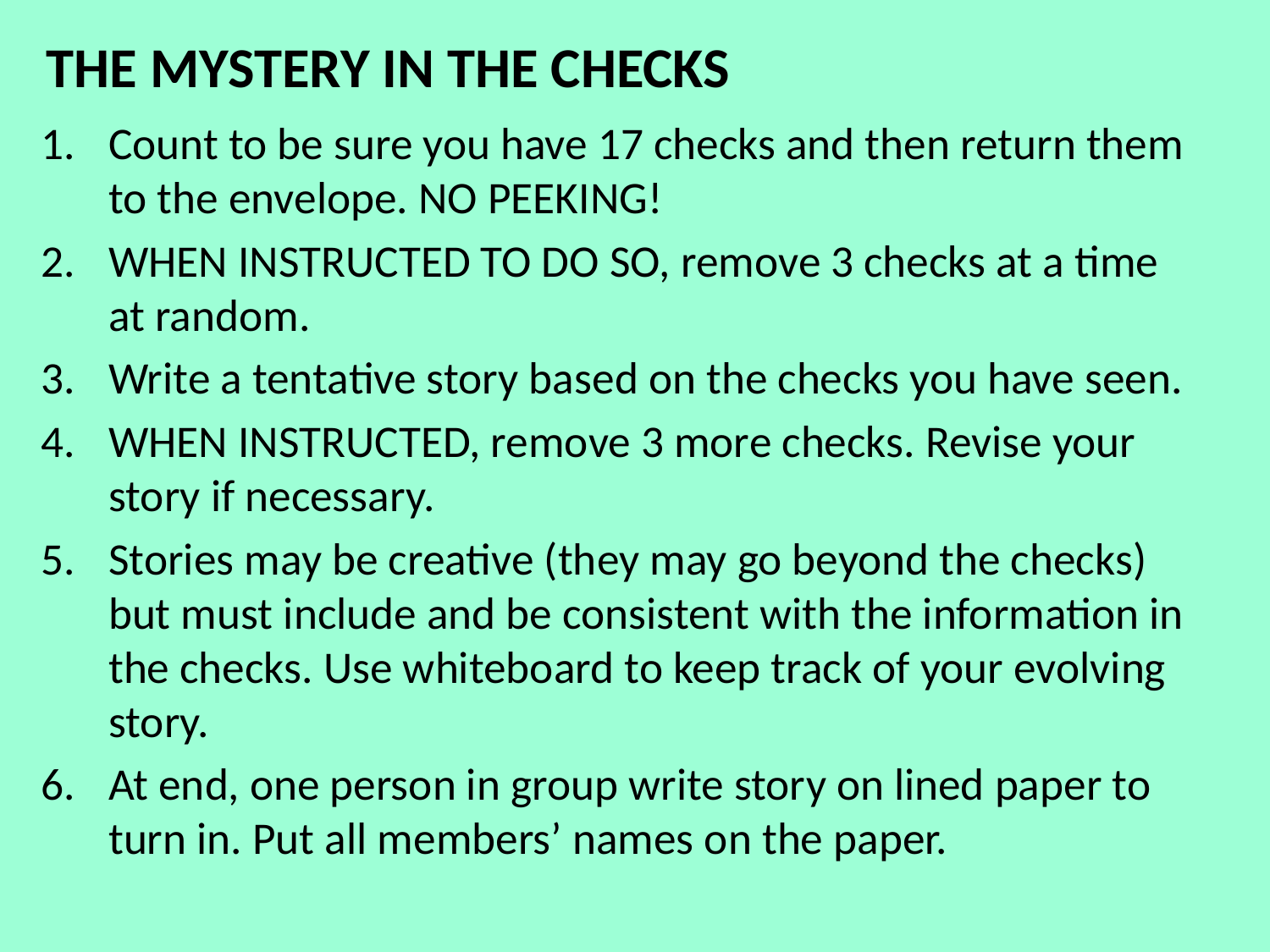

THE MYSTERY IN THE CHECKS
Count to be sure you have 17 checks and then return them to the envelope. NO PEEKING!
WHEN INSTRUCTED TO DO SO, remove 3 checks at a time at random.
Write a tentative story based on the checks you have seen.
WHEN INSTRUCTED, remove 3 more checks. Revise your story if necessary.
Stories may be creative (they may go beyond the checks) but must include and be consistent with the information in the checks. Use whiteboard to keep track of your evolving story.
At end, one person in group write story on lined paper to turn in. Put all members’ names on the paper.